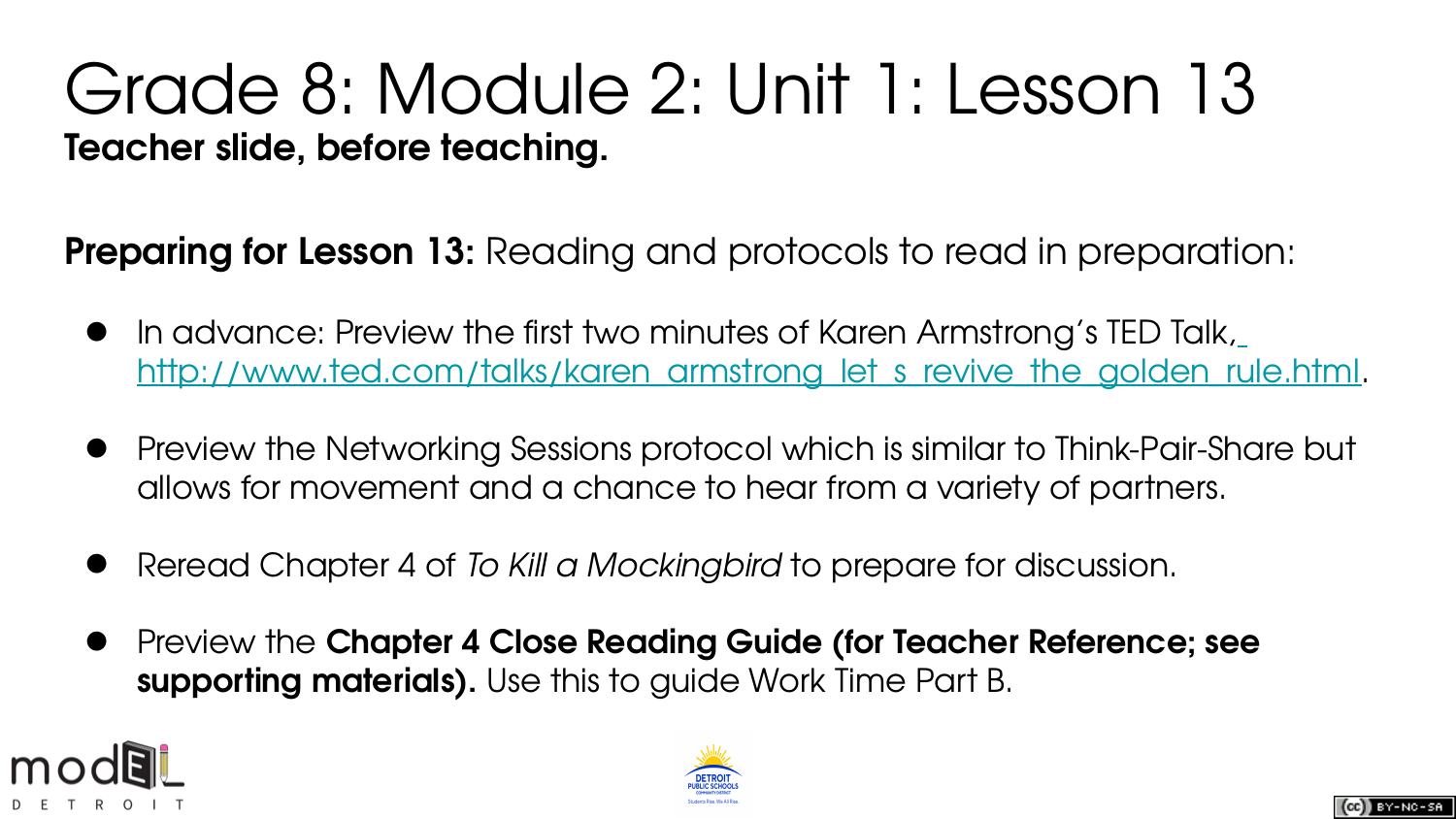

# Grade 8: Module 2: Unit 1: Lesson 13
Teacher slide, before teaching.
Preparing for Lesson 13: Reading and protocols to read in preparation:

In advance: Preview the first two minutes of Karen Armstrong’s TED Talk, http://www.ted.com/talks/karen_armstrong_let_s_revive_the_golden_rule.html.

Preview the Networking Sessions protocol which is similar to Think-Pair-Share but allows for movement and a chance to hear from a variety of partners.

Reread Chapter 4 of To Kill a Mockingbird to prepare for discussion.

Preview the Chapter 4 Close Reading Guide (for Teacher Reference; see supporting materials). Use this to guide Work Time Part B.